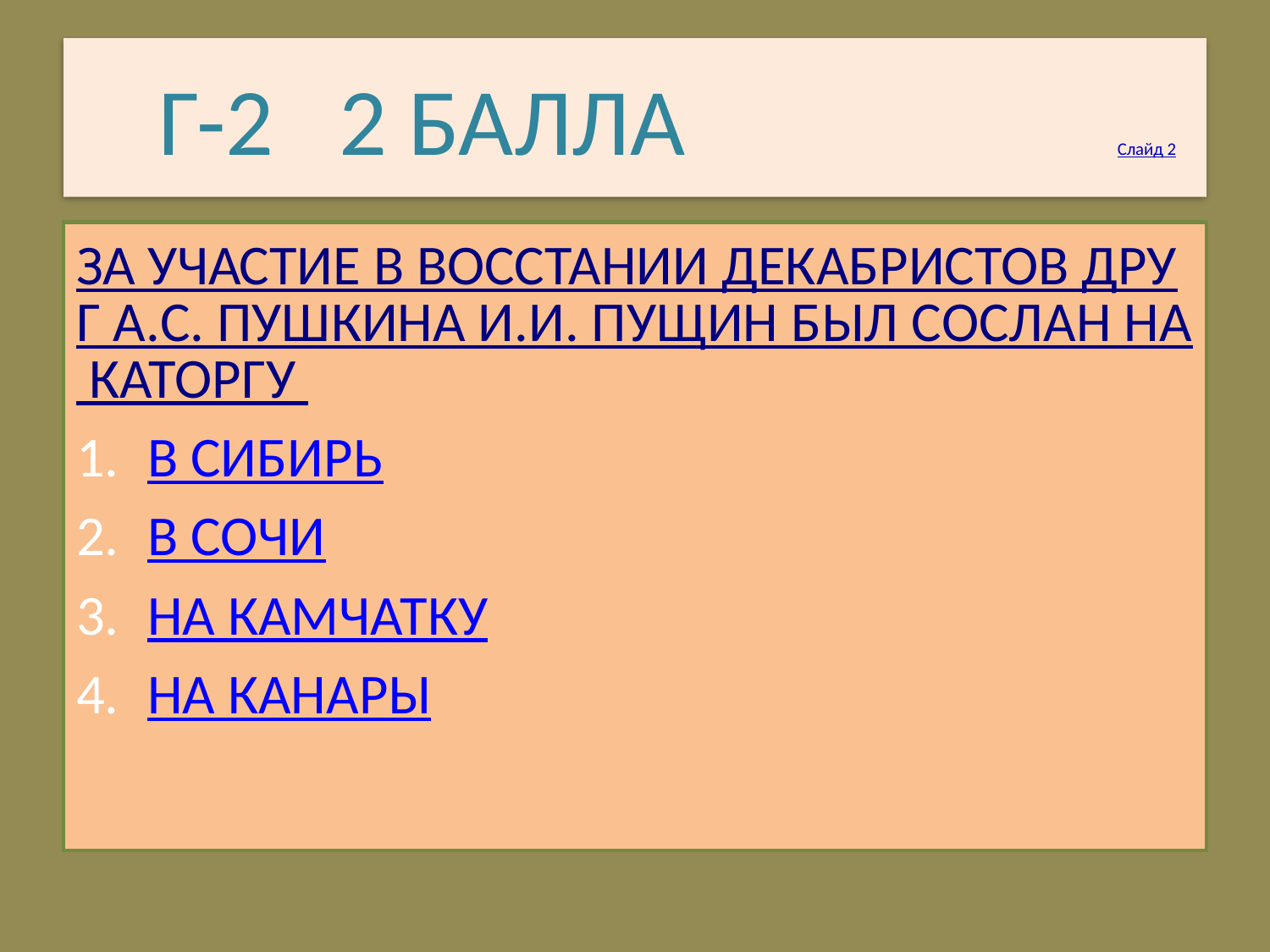

# Г-2   2 БАЛЛА                    Слайд 2
ЗА УЧАСТИЕ В ВОССТАНИИ ДЕКАБРИСТОВ ДРУГ А.С. ПУШКИНА И.И. ПУЩИН БЫЛ СОСЛАН НА КАТОРГУ
В СИБИРЬ
В СОЧИ
НА КАМЧАТКУ
НА КАНАРЫ